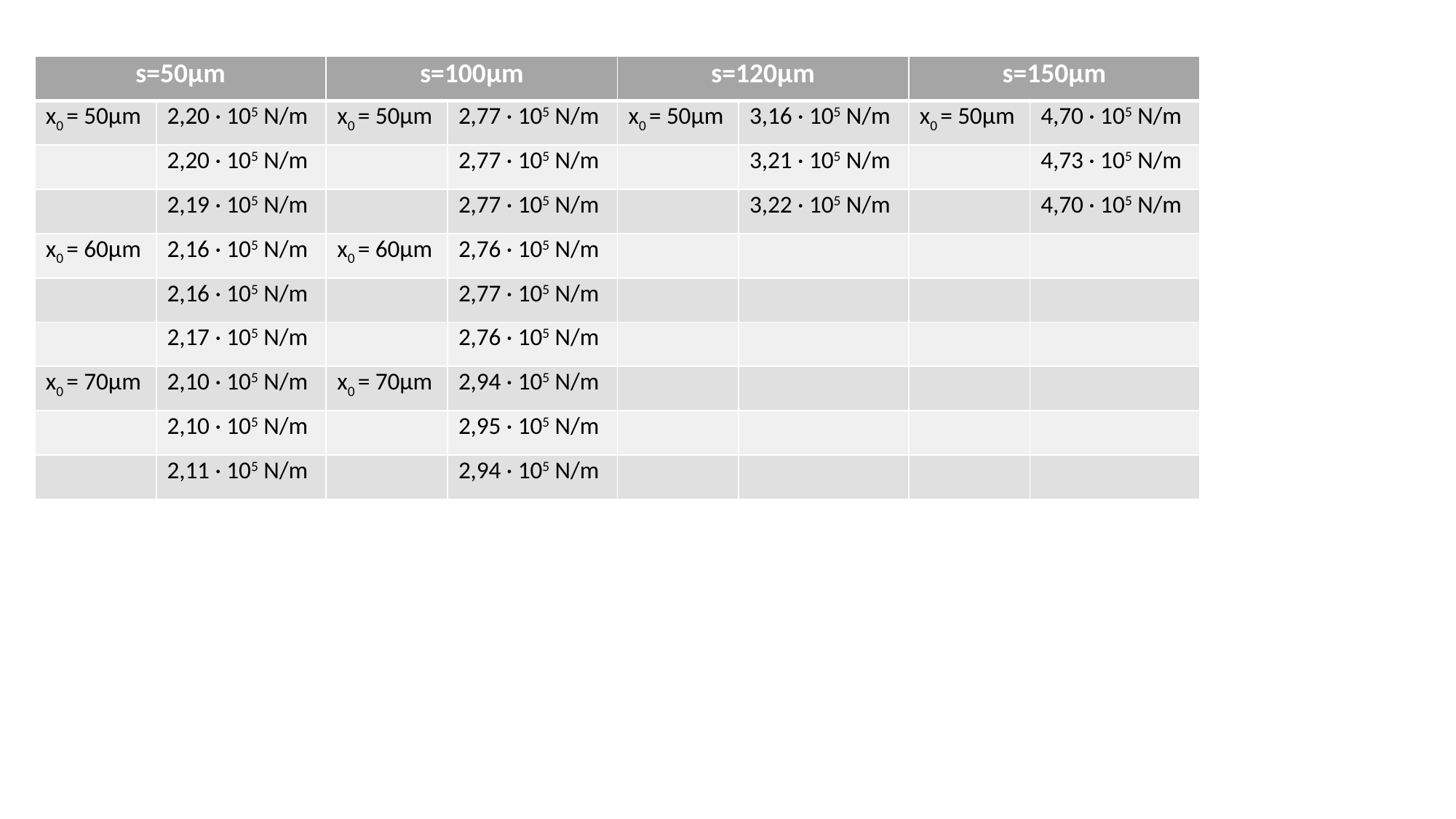

| s=50μm |  | s=100μm |  | s=120μm |  | s=150μm |  |
| --- | --- | --- | --- | --- | --- | --- | --- |
| x0 = 50μm | 2,20 · 105 N/m | x0 = 50μm | 2,77 · 105 N/m | x0 = 50μm | 3,16 · 105 N/m | x0 = 50μm | 4,70 · 105 N/m |
|  | 2,20 · 105 N/m |  | 2,77 · 105 N/m |  | 3,21 · 105 N/m |  | 4,73 · 105 N/m |
|  | 2,19 · 105 N/m |  | 2,77 · 105 N/m |  | 3,22 · 105 N/m |  | 4,70 · 105 N/m |
| x0 = 60μm | 2,16 · 105 N/m | x0 = 60μm | 2,76 · 105 N/m |  |  |  |  |
|  | 2,16 · 105 N/m |  | 2,77 · 105 N/m |  |  |  |  |
|  | 2,17 · 105 N/m |  | 2,76 · 105 N/m |  |  |  |  |
| x0 = 70μm | 2,10 · 105 N/m | x0 = 70μm | 2,94 · 105 N/m |  |  |  |  |
|  | 2,10 · 105 N/m |  | 2,95 · 105 N/m |  |  |  |  |
|  | 2,11 · 105 N/m |  | 2,94 · 105 N/m |  |  |  |  |